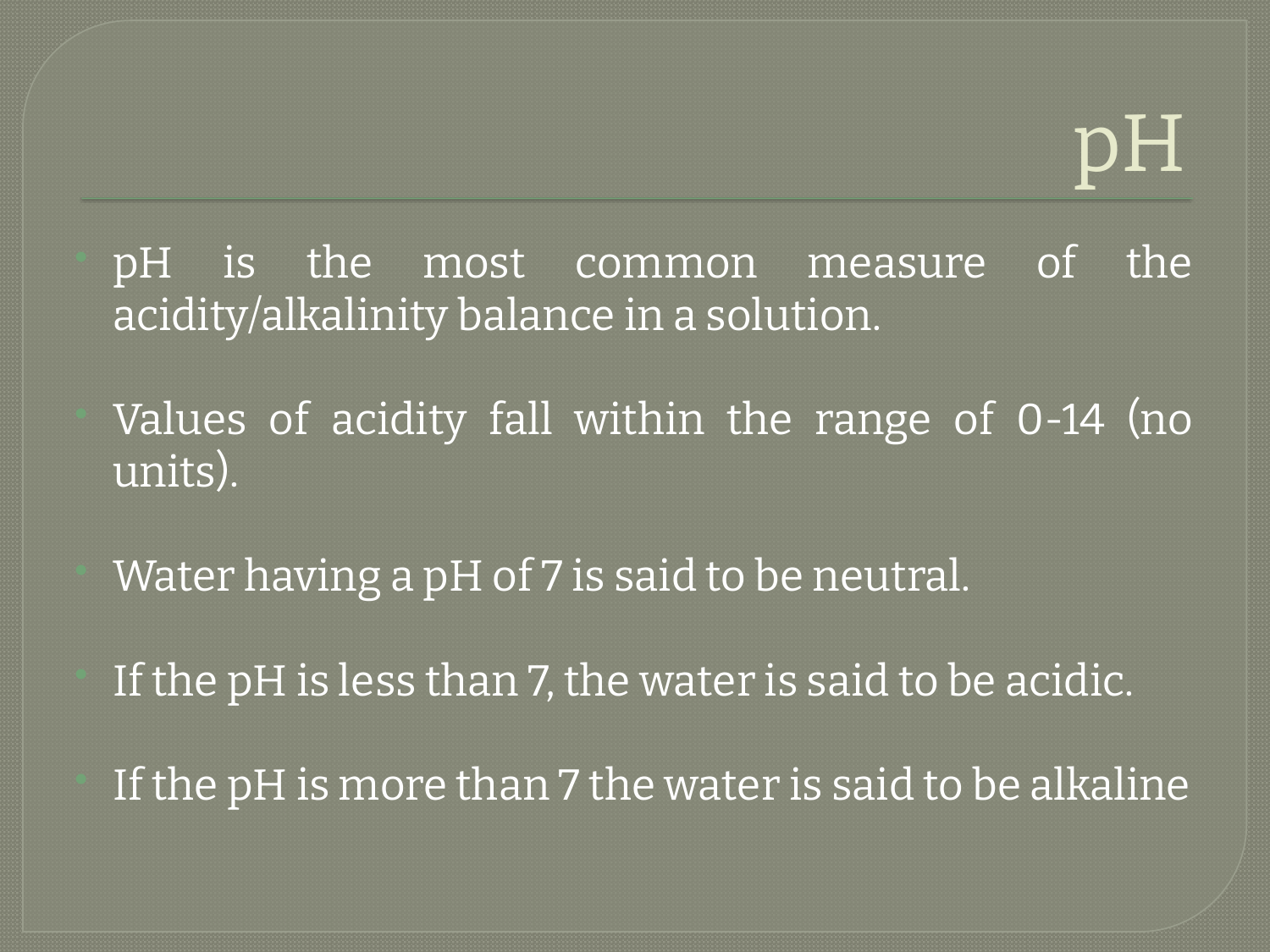

# pH
pH is the most common measure of the acidity/alkalinity balance in a solution.

Values of acidity fall within the range of 0-14 (no units).

Water having a pH of 7 is said to be neutral.

If the pH is less than 7, the water is said to be acidic.

If the pH is more than 7 the water is said to be alkaline